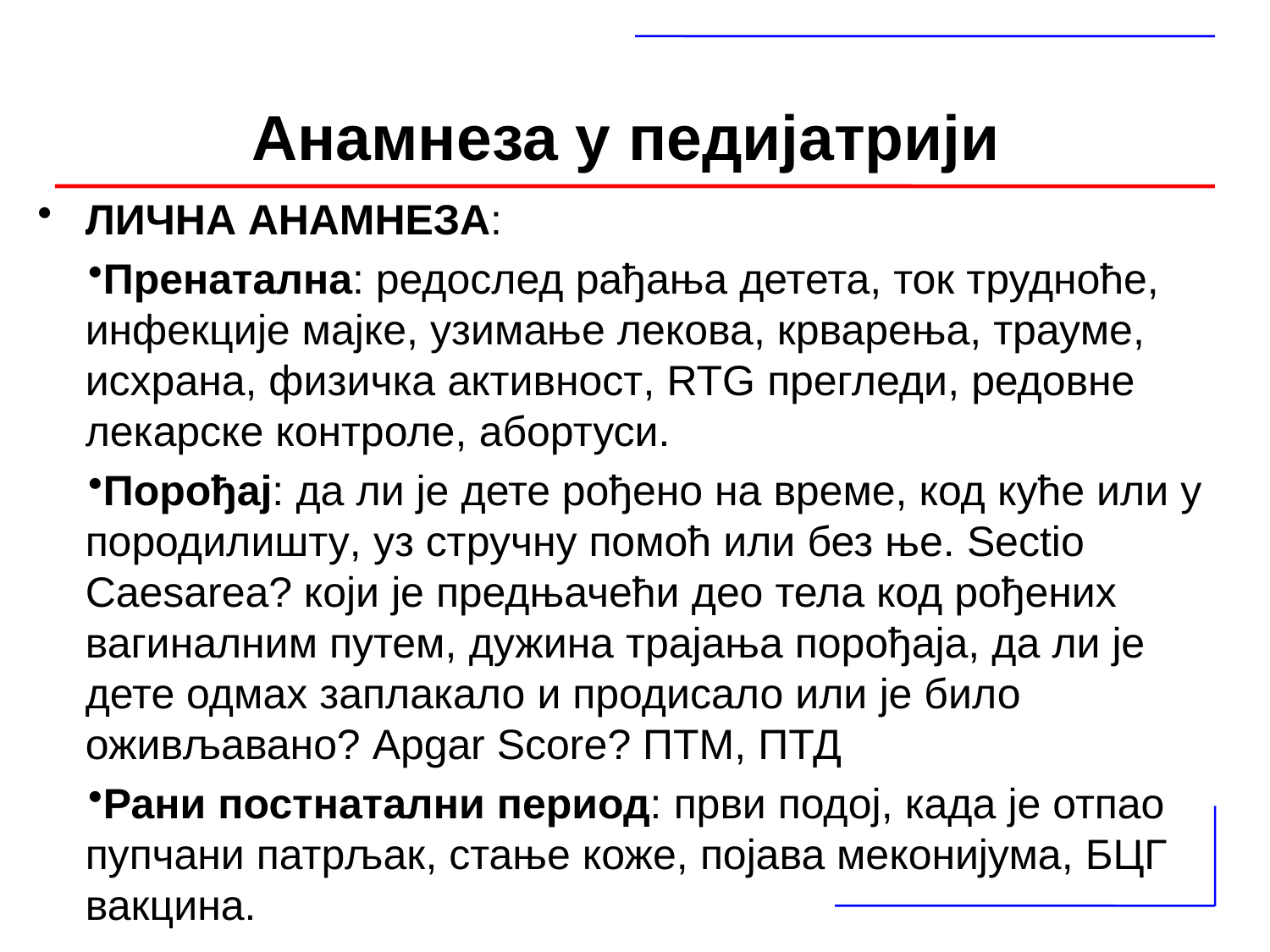

# Анамнеза у педијатрији
ЛИЧНА АНАМНЕЗА:
Пренатална: редослед рађања детета, ток трудноће, инфекције мајке, узимање лекова, крварења, трауме, исхрана, физичка активност, RTG прегледи, редовне лекарске контроле, абортуси.
Порођај: да ли је дете рођено на време, код куће или у породилишту, уз стручну помоћ или без ње. Sectio Cаesareа? који је предњачећи део тела код рођених вагиналним путем, дужина трајања порођаја, да ли је дете одмах заплакало и продисало или је било оживљавано? Apgar Score? ПТМ, ПТД
Рани постнатални период: први подој, када је отпао пупчани патрљак, стање коже, појава меконијума, БЦГ вакцина.